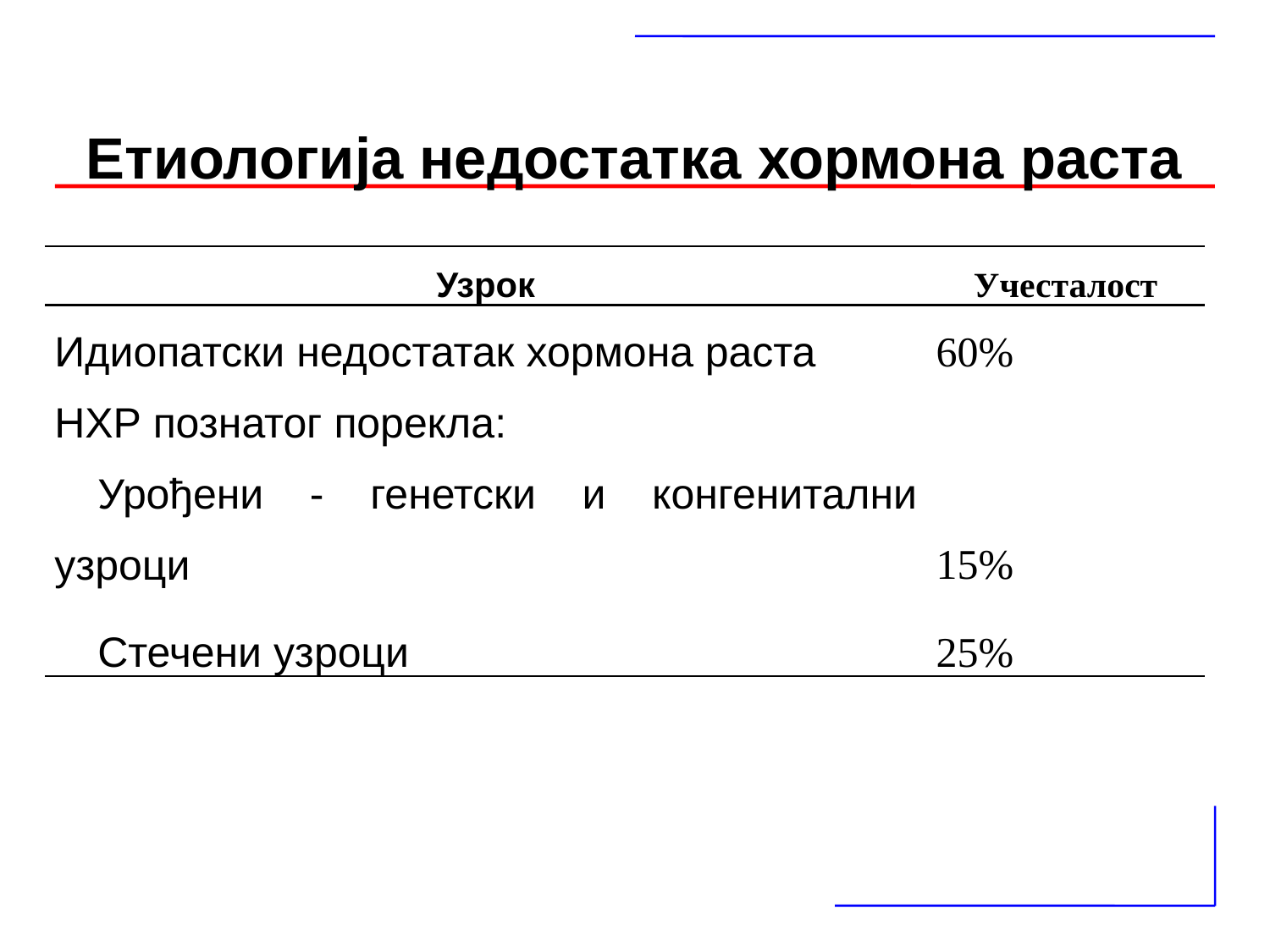

# Етиологија недостатка хормона раста
| Узрок | Учесталост |
| --- | --- |
| Идиопатски недостатак хормона раста | 60% |
| НХР познатог порекла: |  |
| Урођени - генетски и конгенитални узроци | 15% |
| Стечени узроци | 25% |